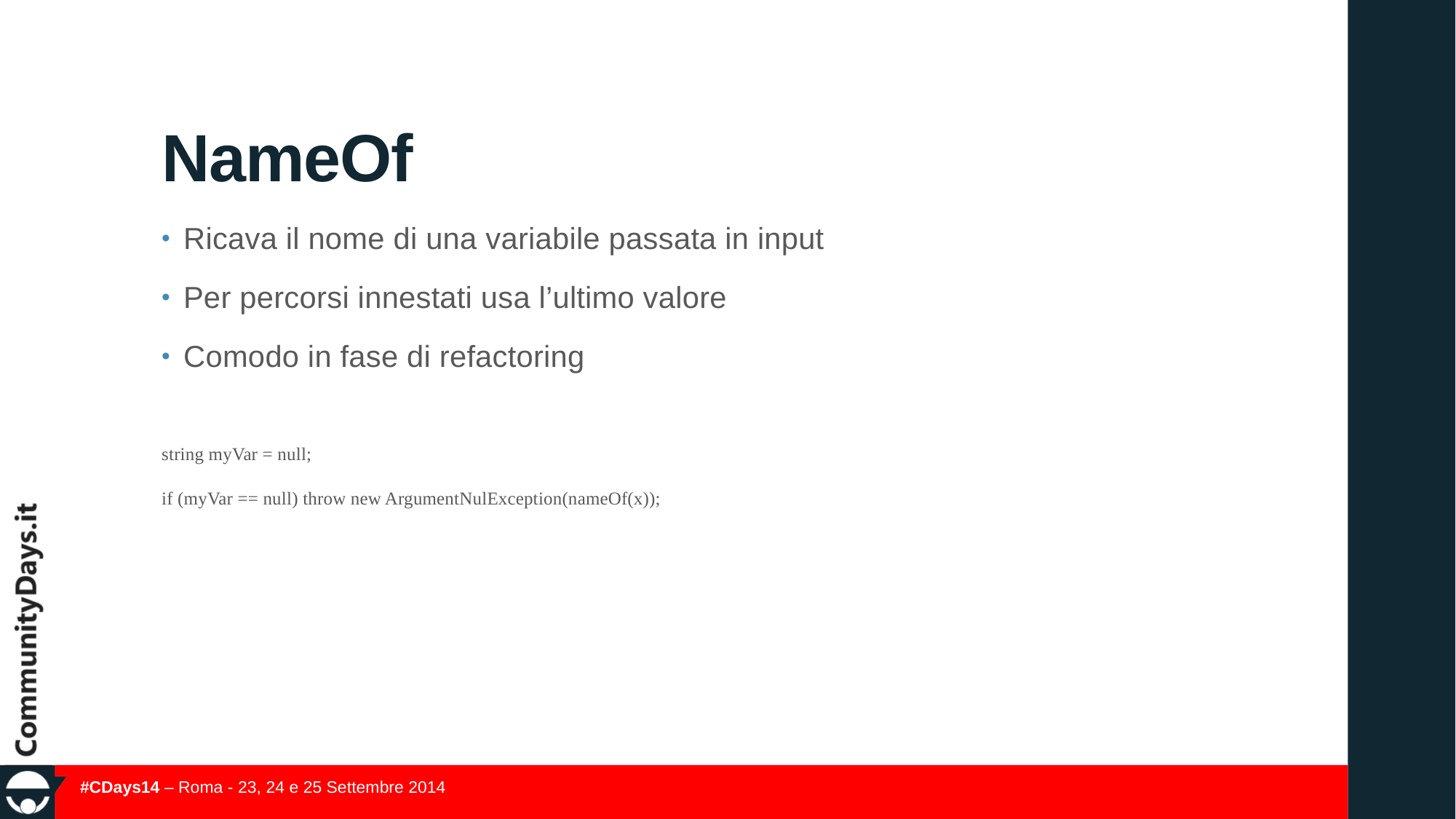

# NameOf
Ricava il nome di una variabile passata in input
Per percorsi innestati usa l’ultimo valore
Comodo in fase di refactoring

string myVar = null;
if (myVar == null) throw new ArgumentNulException(nameOf(x));